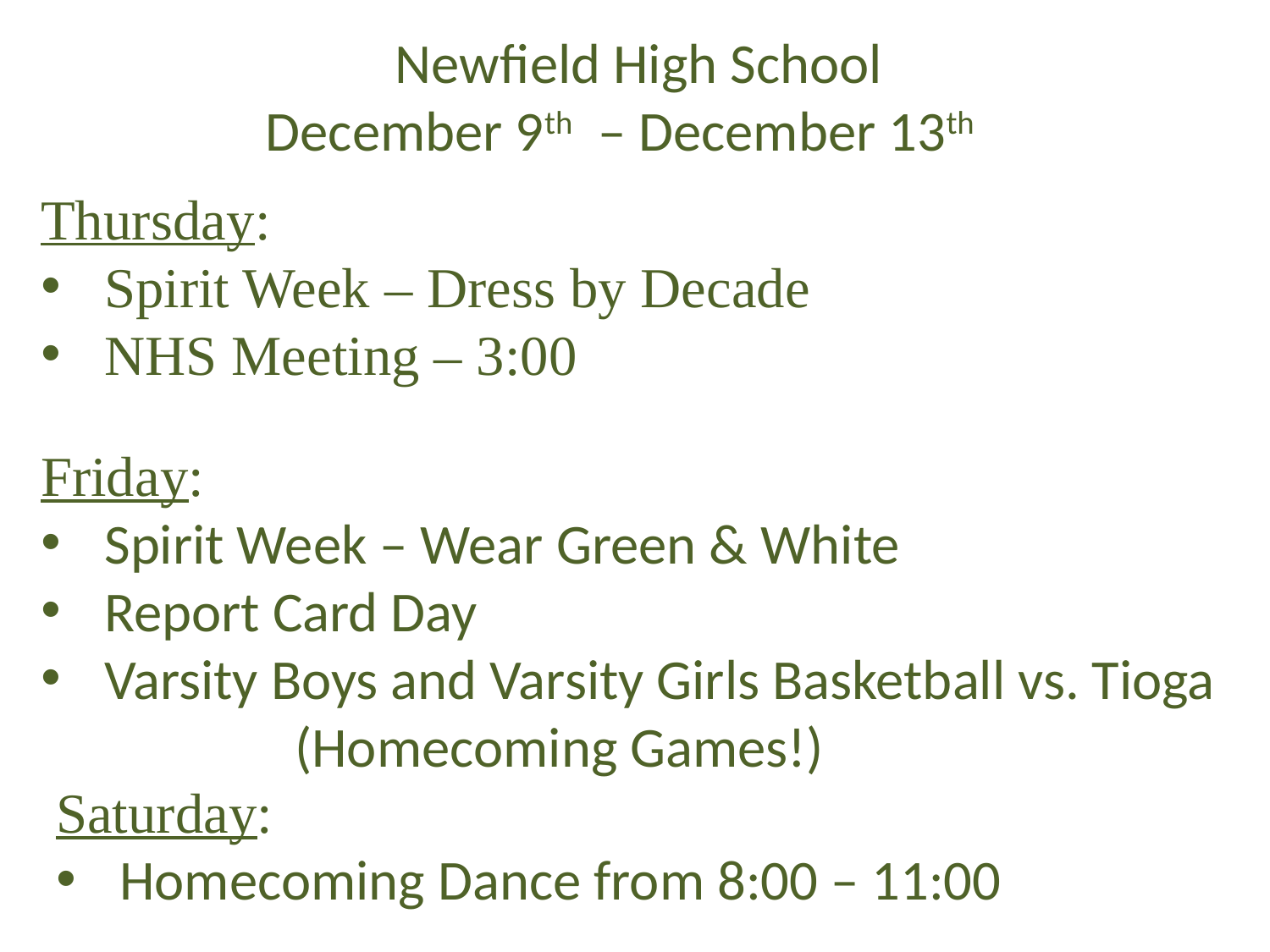

Newfield High School
December 9th  – December 13th
Thursday:
Spirit Week – Dress by Decade
NHS Meeting – 3:00
Friday:
Spirit Week – Wear Green & White
Report Card Day
Varsity Boys and Varsity Girls Basketball vs. Tioga
		(Homecoming Games!)
Saturday:
Homecoming Dance from 8:00 – 11:00